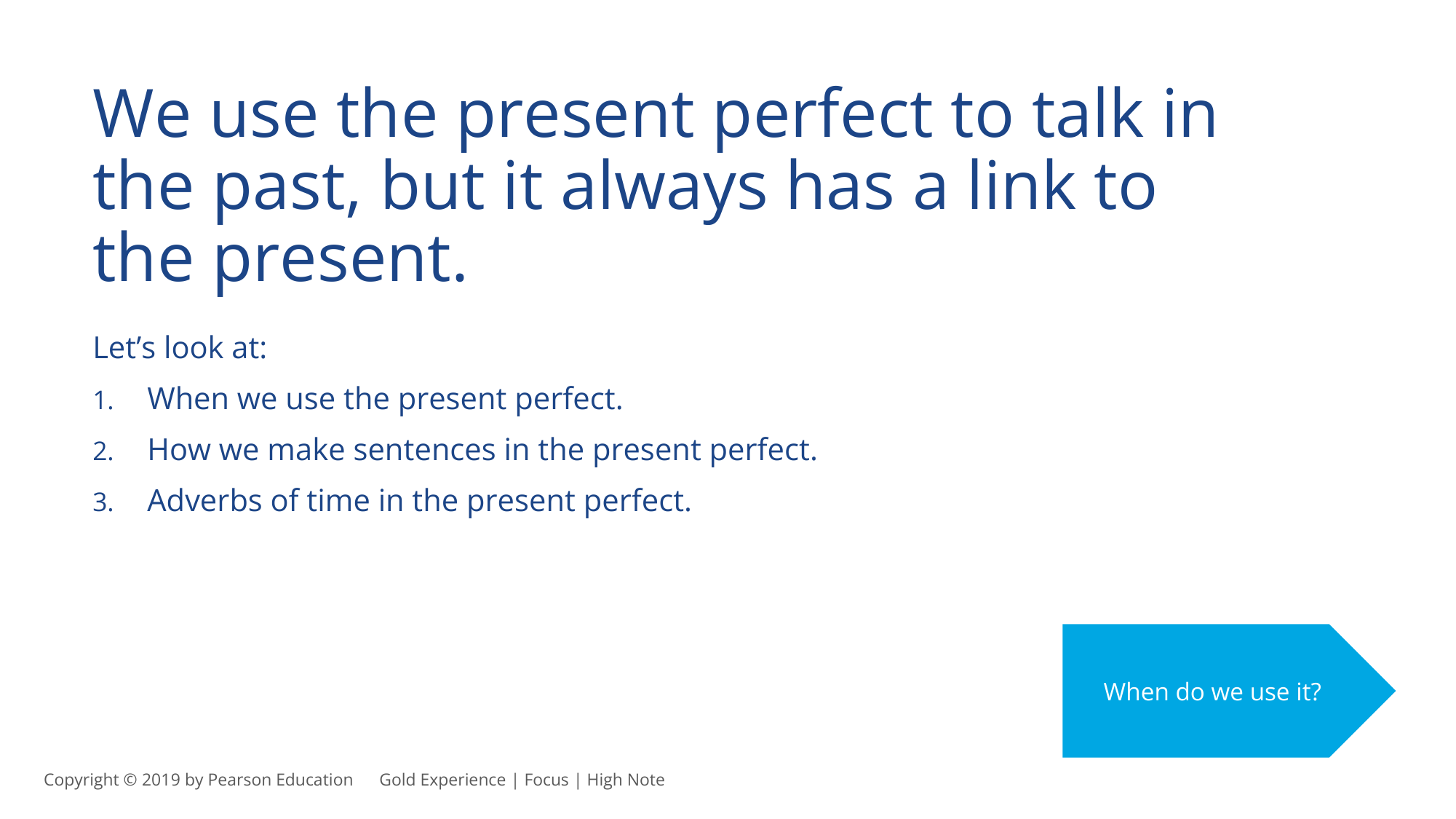

We use the present perfect to talk in the past, but it always has a link to the present.
Let’s look at:
When we use the present perfect.
How we make sentences in the present perfect.
Adverbs of time in the present perfect.

When do we use it?
Copyright © 2019 by Pearson Education      Gold Experience | Focus | High Note